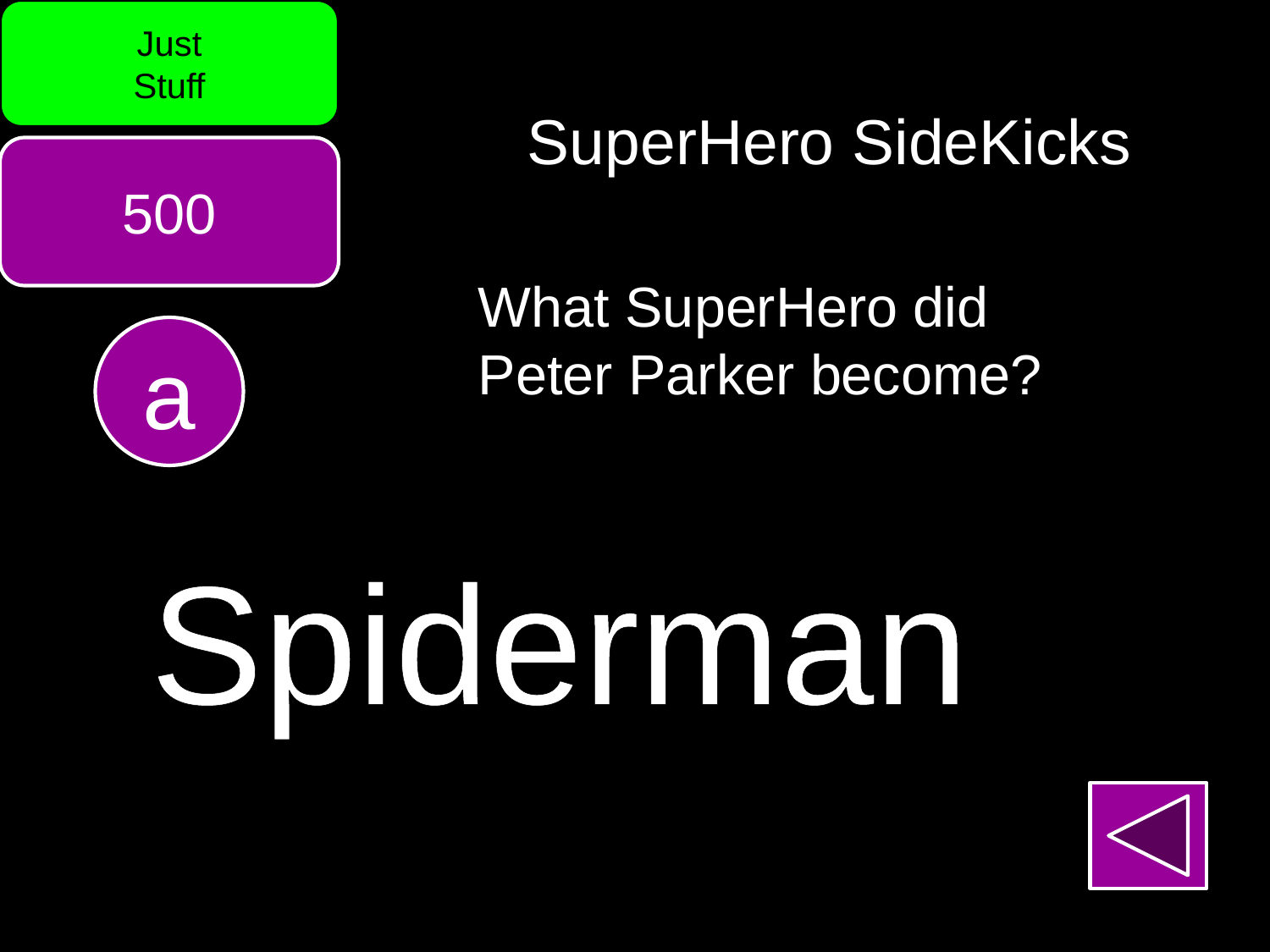

Just
Stuff
SuperHero SideKicks
500
What SuperHero did
Peter Parker become?
a
Spiderman